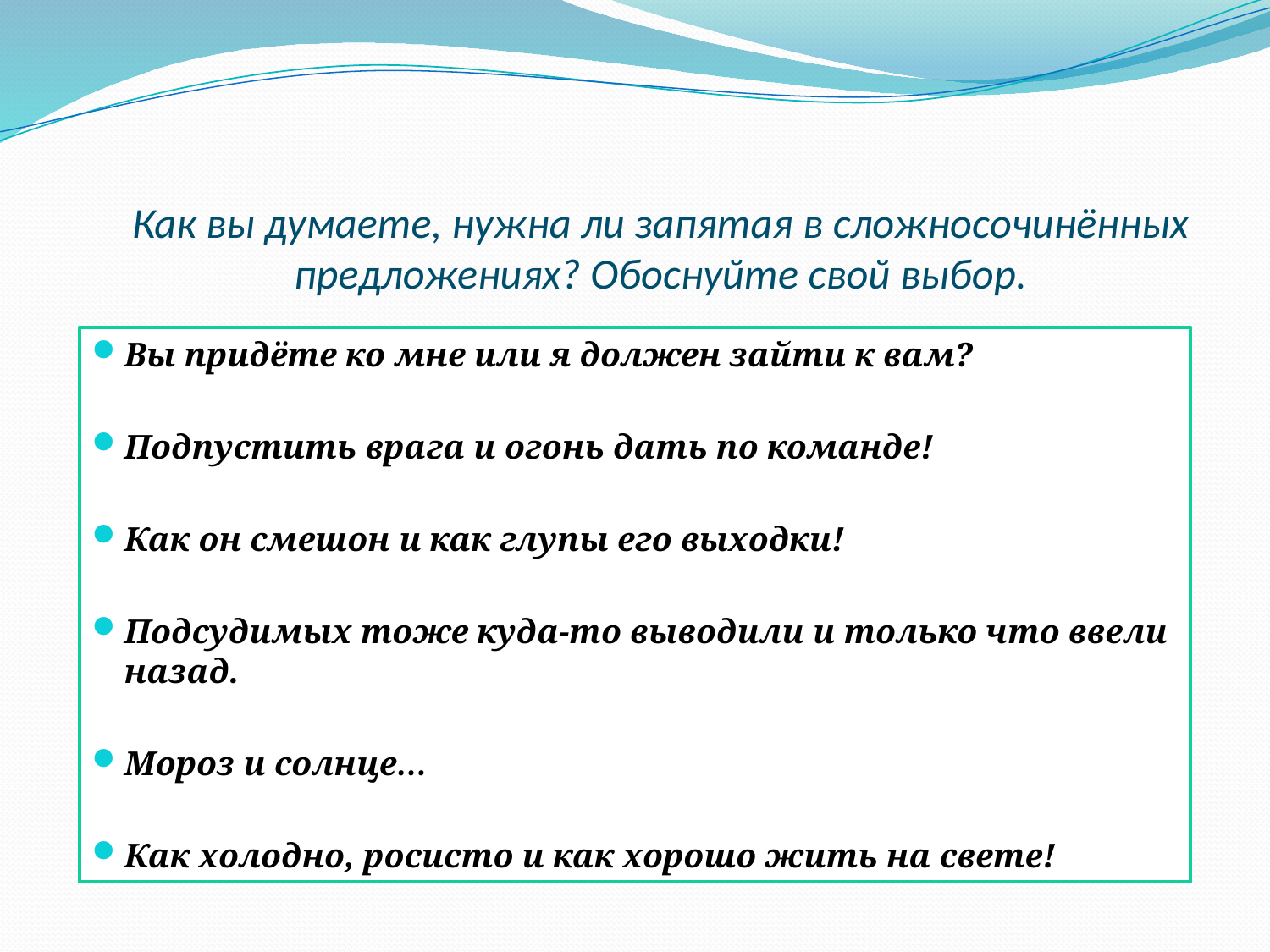

# Как вы думаете, нужна ли запятая в сложносочинённых предложениях? Обоснуйте свой выбор.
Вы придёте ко мне или я должен зайти к вам?

Подпустить врага и огонь дать по команде!

Как он смешон и как глупы его выходки!

Подсудимых тоже куда-то выводили и только что ввели назад.

Мороз и солнце…

Как холодно, росисто и как хорошо жить на свете!